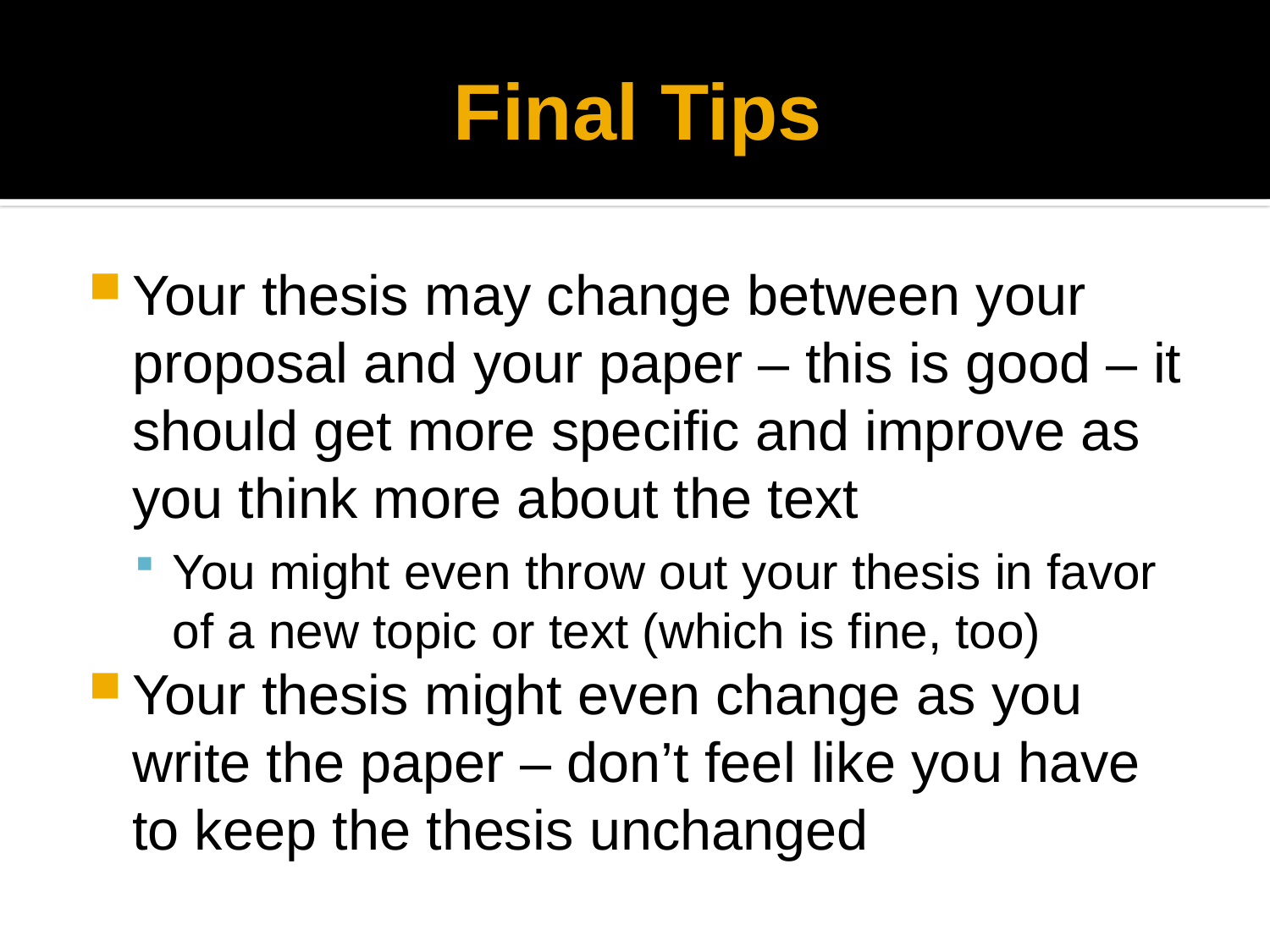

# Final Tips
Your thesis may change between your proposal and your paper – this is good – it should get more specific and improve as you think more about the text
You might even throw out your thesis in favor of a new topic or text (which is fine, too)
Your thesis might even change as you write the paper – don’t feel like you have to keep the thesis unchanged